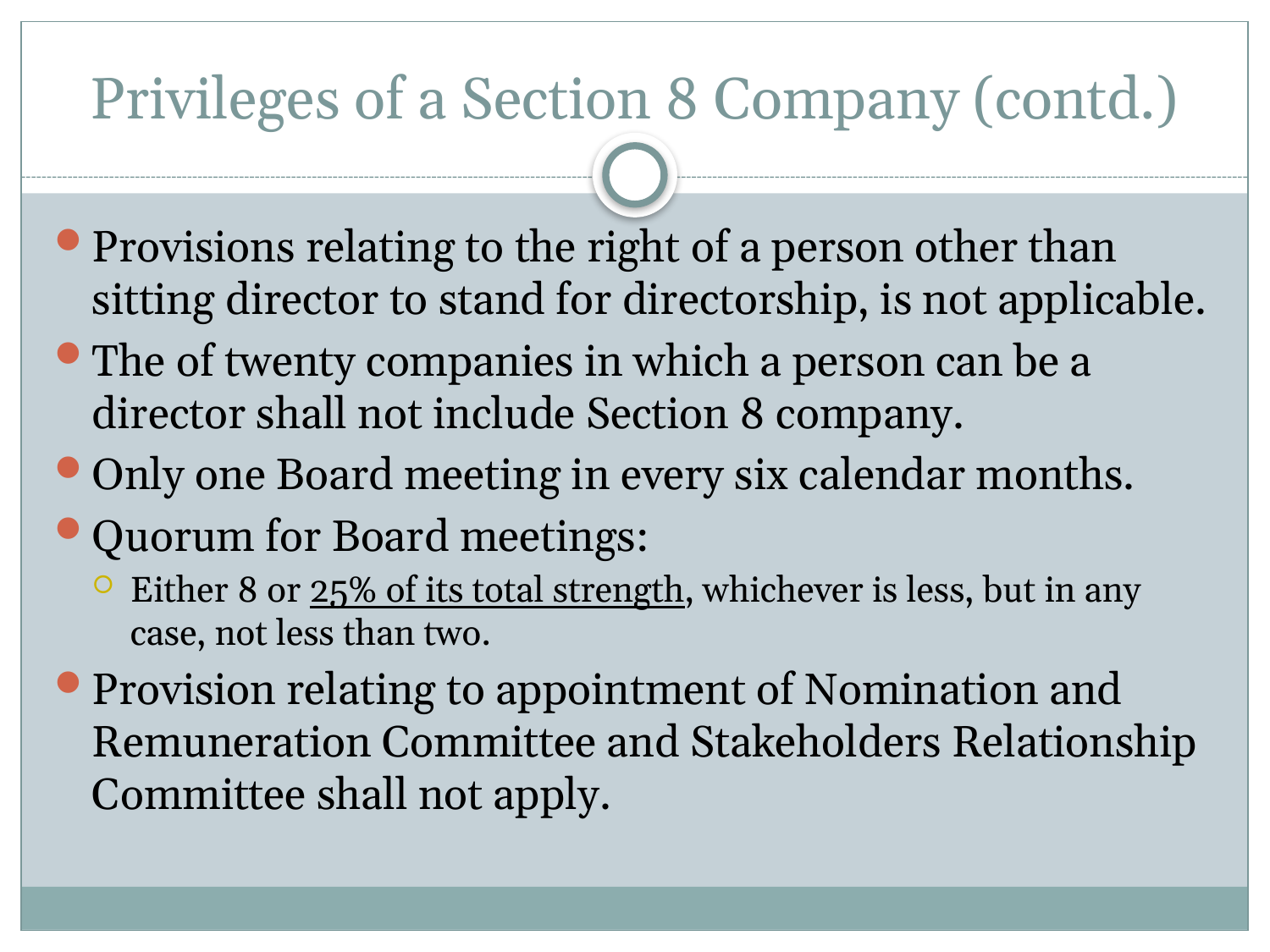

# Privileges of a Section 8 Company (contd.)
Provisions relating to the right of a person other than sitting director to stand for directorship, is not applicable.
The of twenty companies in which a person can be a director shall not include Section 8 company.
Only one Board meeting in every six calendar months.
Quorum for Board meetings:
Either 8 or 25% of its total strength, whichever is less, but in any case, not less than two.
Provision relating to appointment of Nomination and Remuneration Committee and Stakeholders Relationship Committee shall not apply.